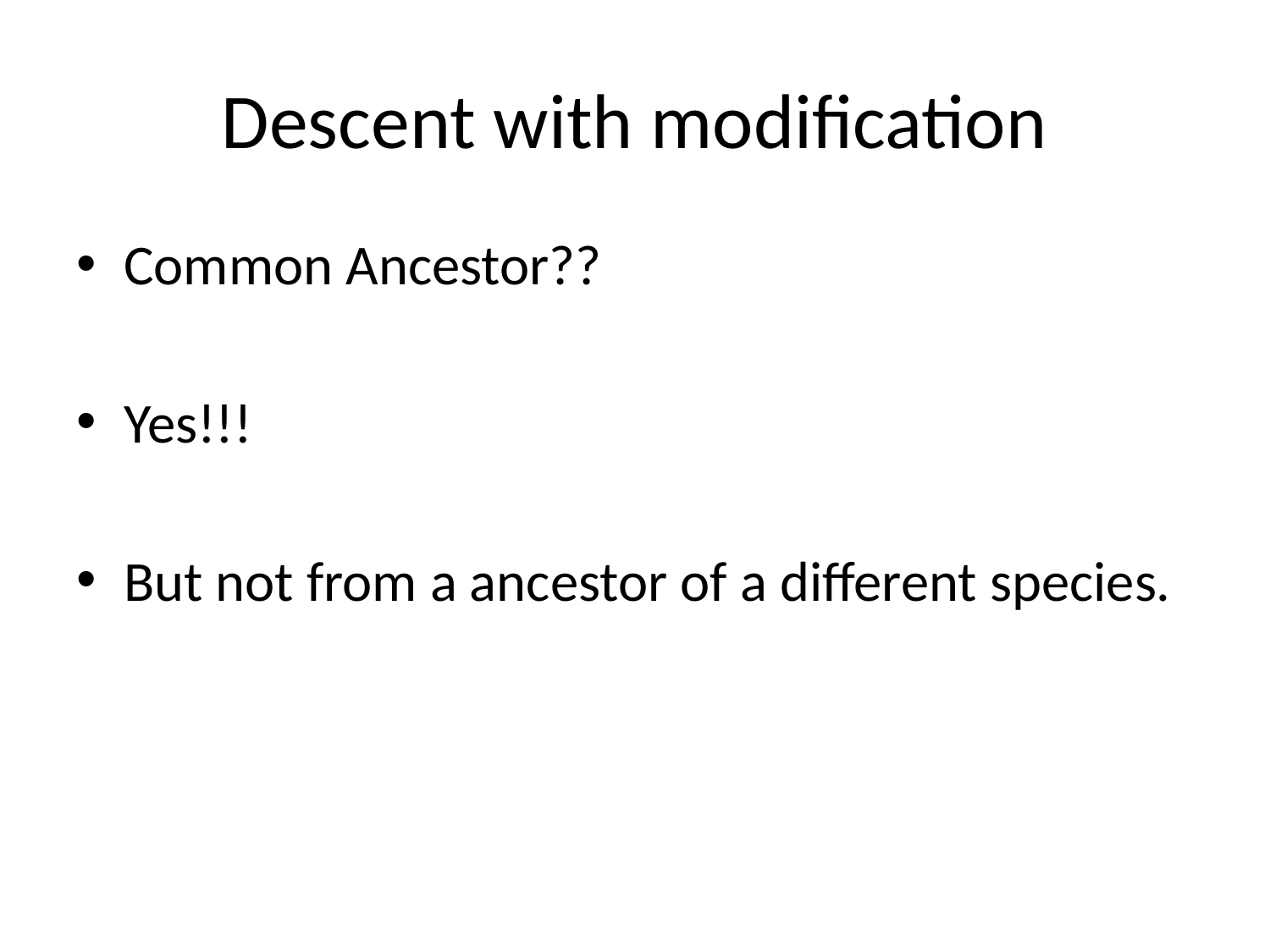

# Descent with modification
Common Ancestor??

Yes!!!

But not from a ancestor of a different species.